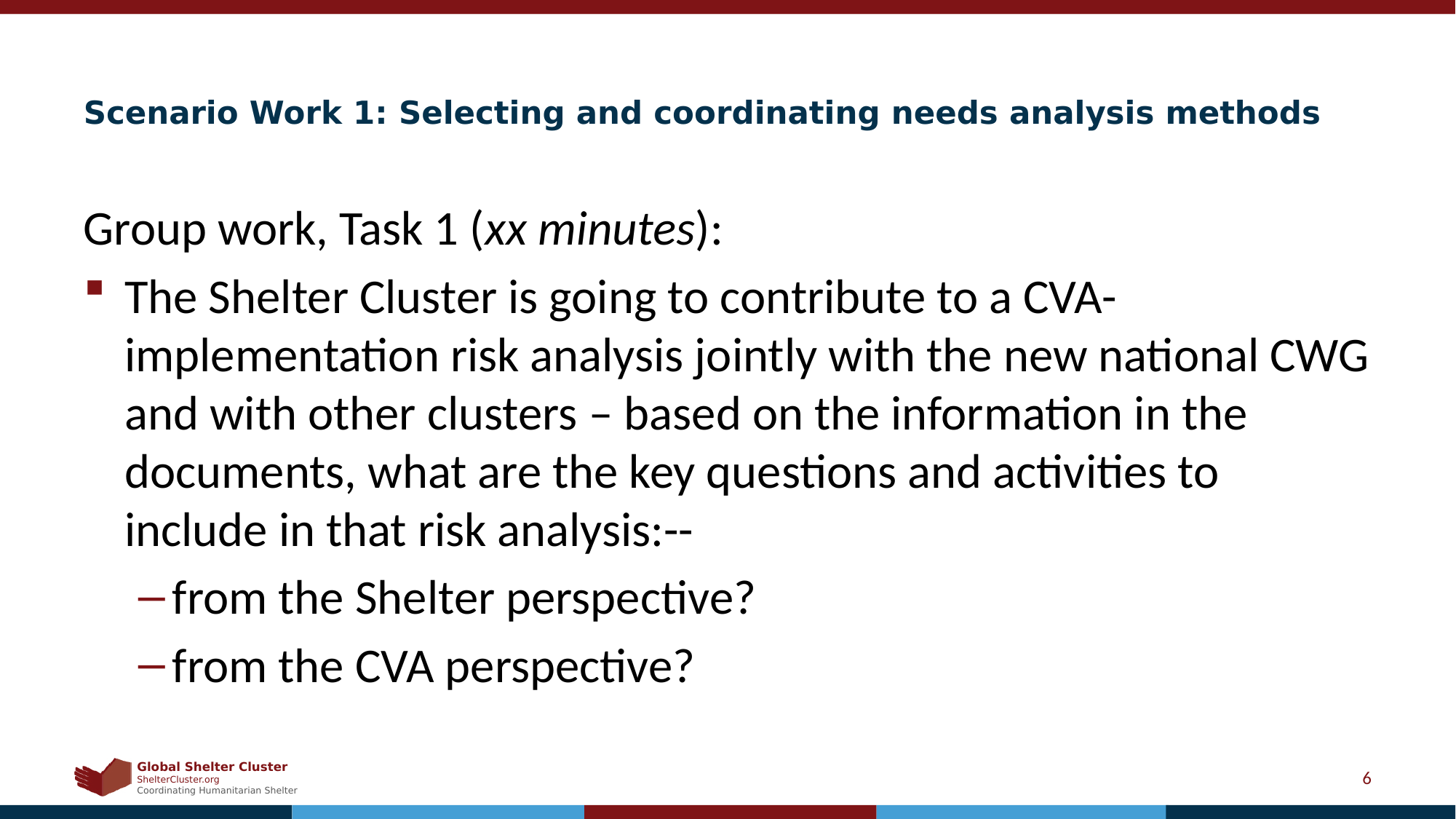

# Scenario Work 1: Selecting and coordinating needs analysis methods
Group work, Task 1 (xx minutes):
The Shelter Cluster is going to contribute to a CVA-implementation risk analysis jointly with the new national CWG and with other clusters – based on the information in the documents, what are the key questions and activities to include in that risk analysis:--
from the Shelter perspective?
from the CVA perspective?

6